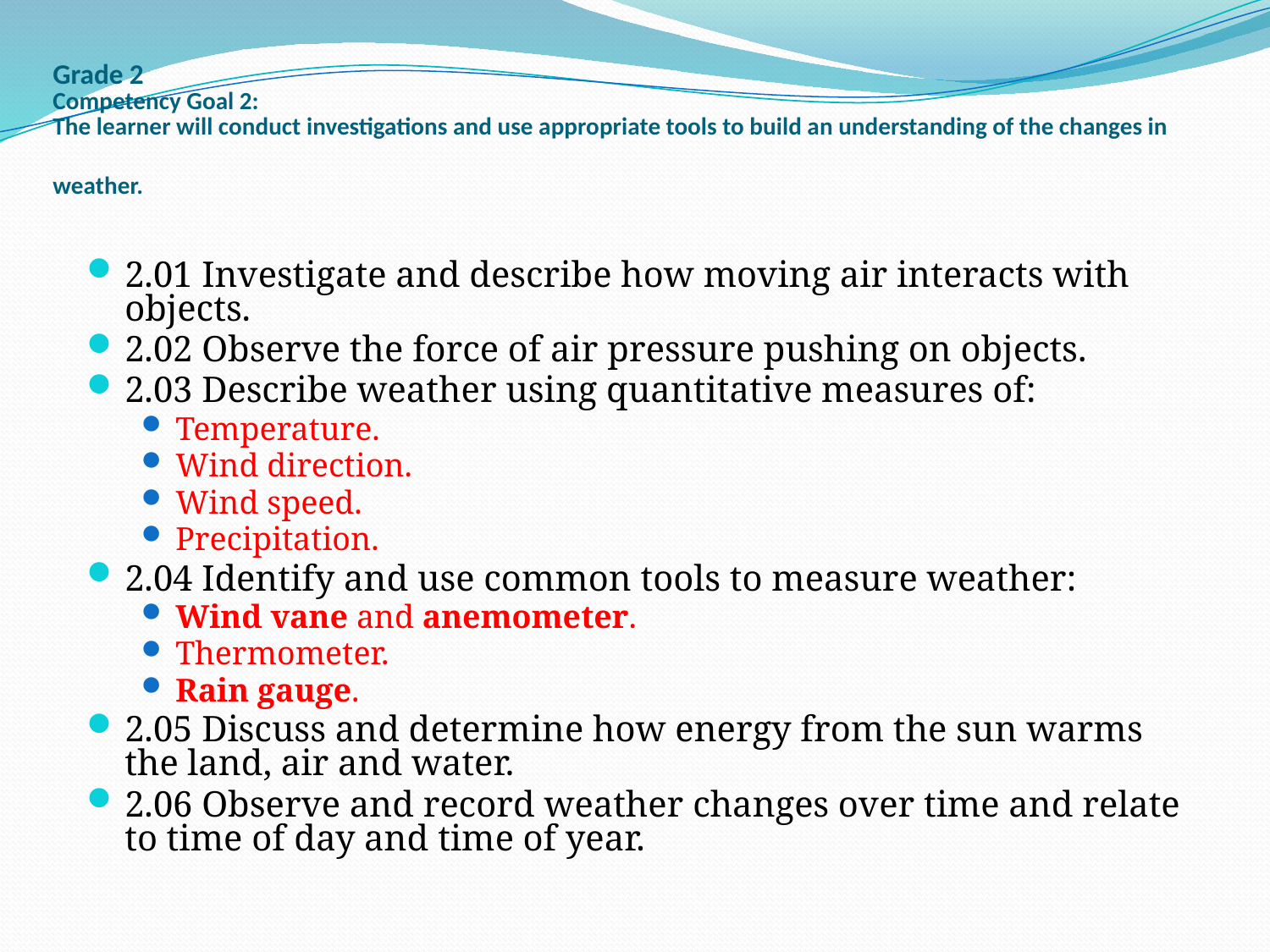

# Grade 2 Competency Goal 2: The learner will conduct investigations and use appropriate tools to build an understanding of the changes in weather.
2.01 Investigate and describe how moving air interacts with objects.
2.02 Observe the force of air pressure pushing on objects.
2.03 Describe weather using quantitative measures of:
Temperature.
Wind direction.
Wind speed.
Precipitation.
2.04 Identify and use common tools to measure weather:
Wind vane and anemometer.
Thermometer.
Rain gauge.
2.05 Discuss and determine how energy from the sun warms the land, air and water.
2.06 Observe and record weather changes over time and relate to time of day and time of year.